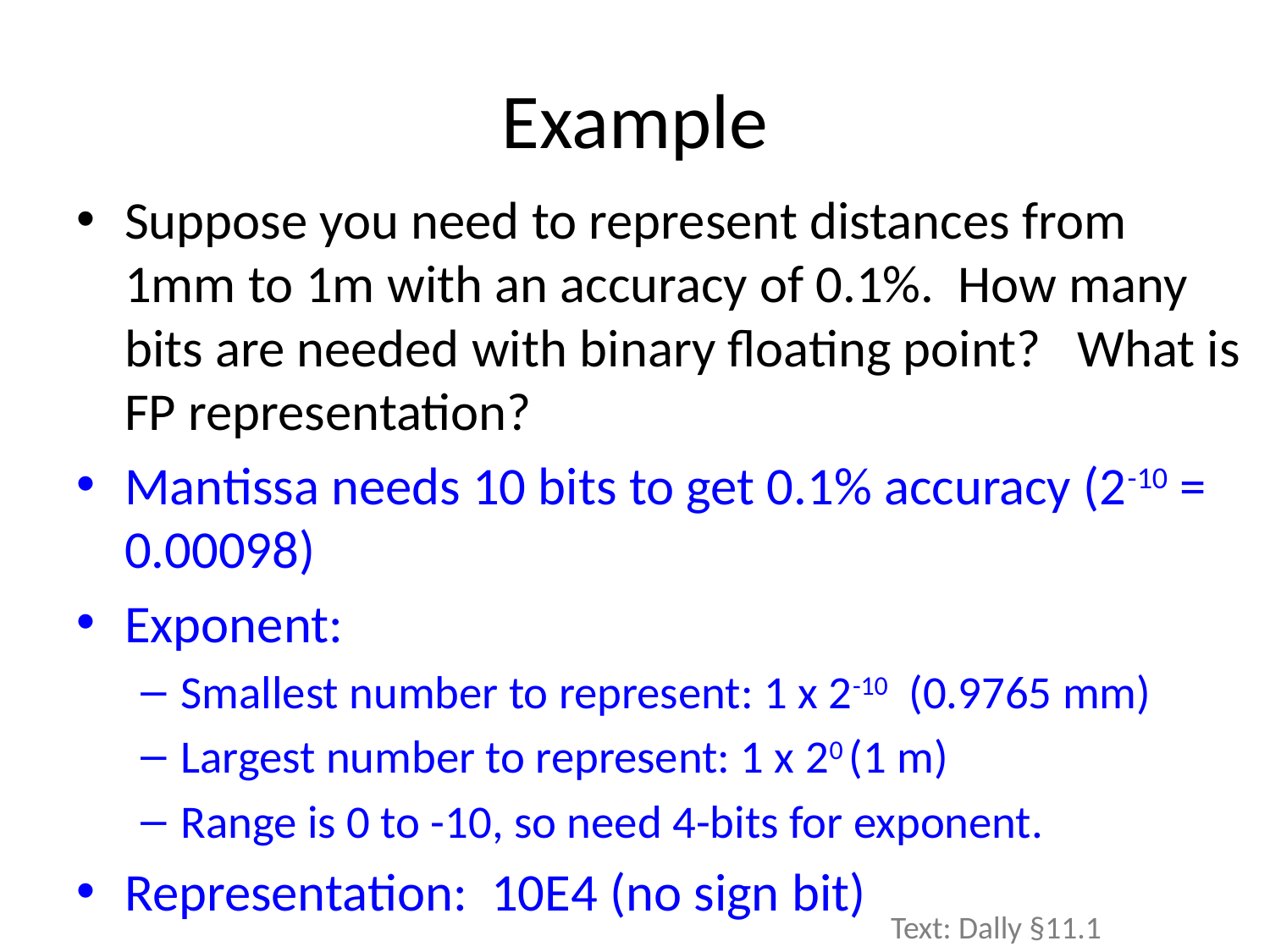

# Example
Suppose you need to represent distances from 1mm to 1m with an accuracy of 0.1%.  How many bits are needed with binary floating point?   What is FP representation?
Mantissa needs 10 bits to get 0.1% accuracy (2-10 = 0.00098)
Exponent:
Smallest number to represent: 1 x 2-10  (0.9765 mm)
Largest number to represent: 1 x 20 (1 m)
Range is 0 to -10, so need 4-bits for exponent.
Representation:  10E4 (no sign bit)

Text: Dally §11.1